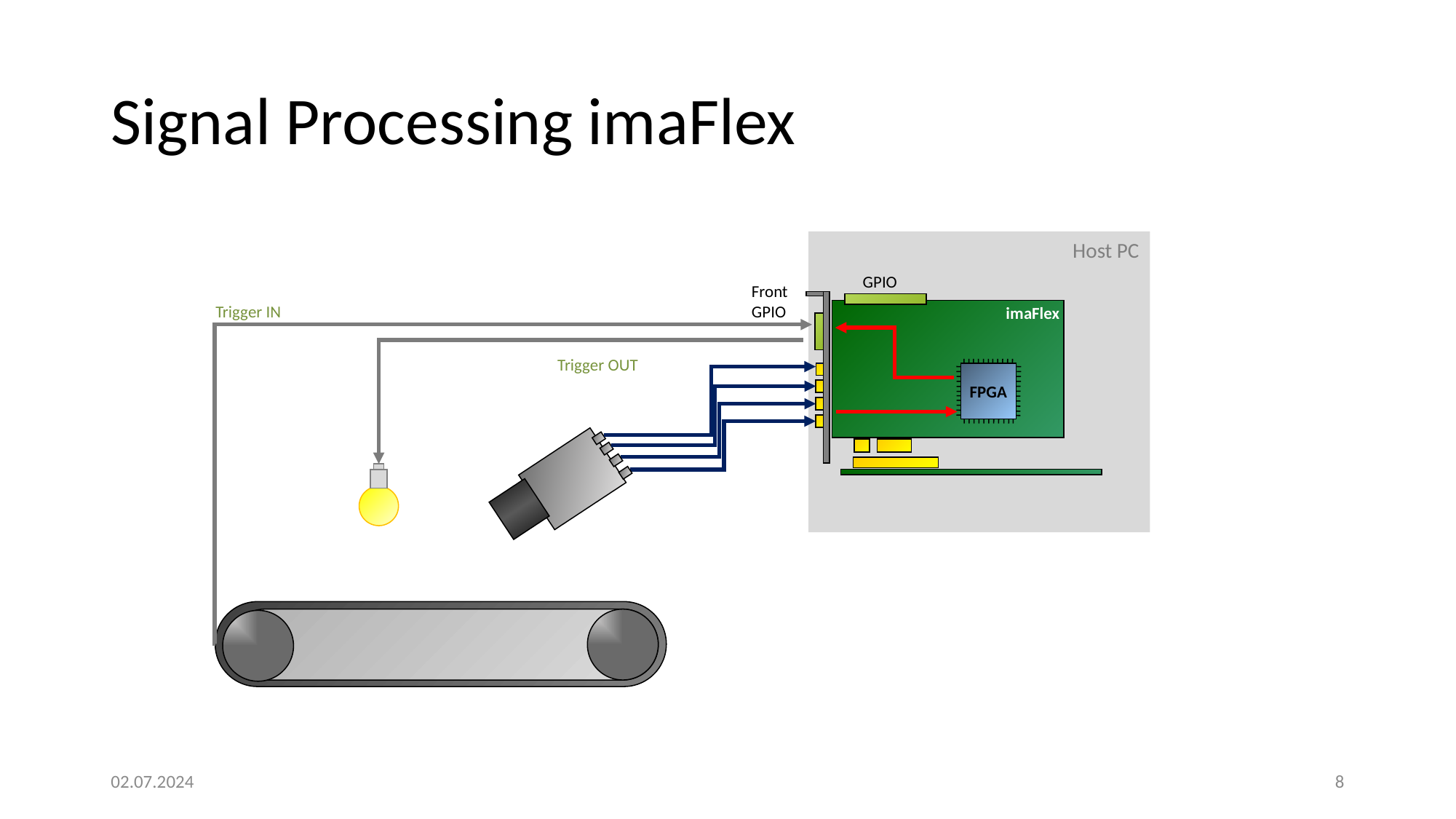

# Signal Processing imaFlex
Host PC

GPIO

imaFlex

FPGA

Front GPIO
Trigger IN
Trigger OUT

02.07.2024
8